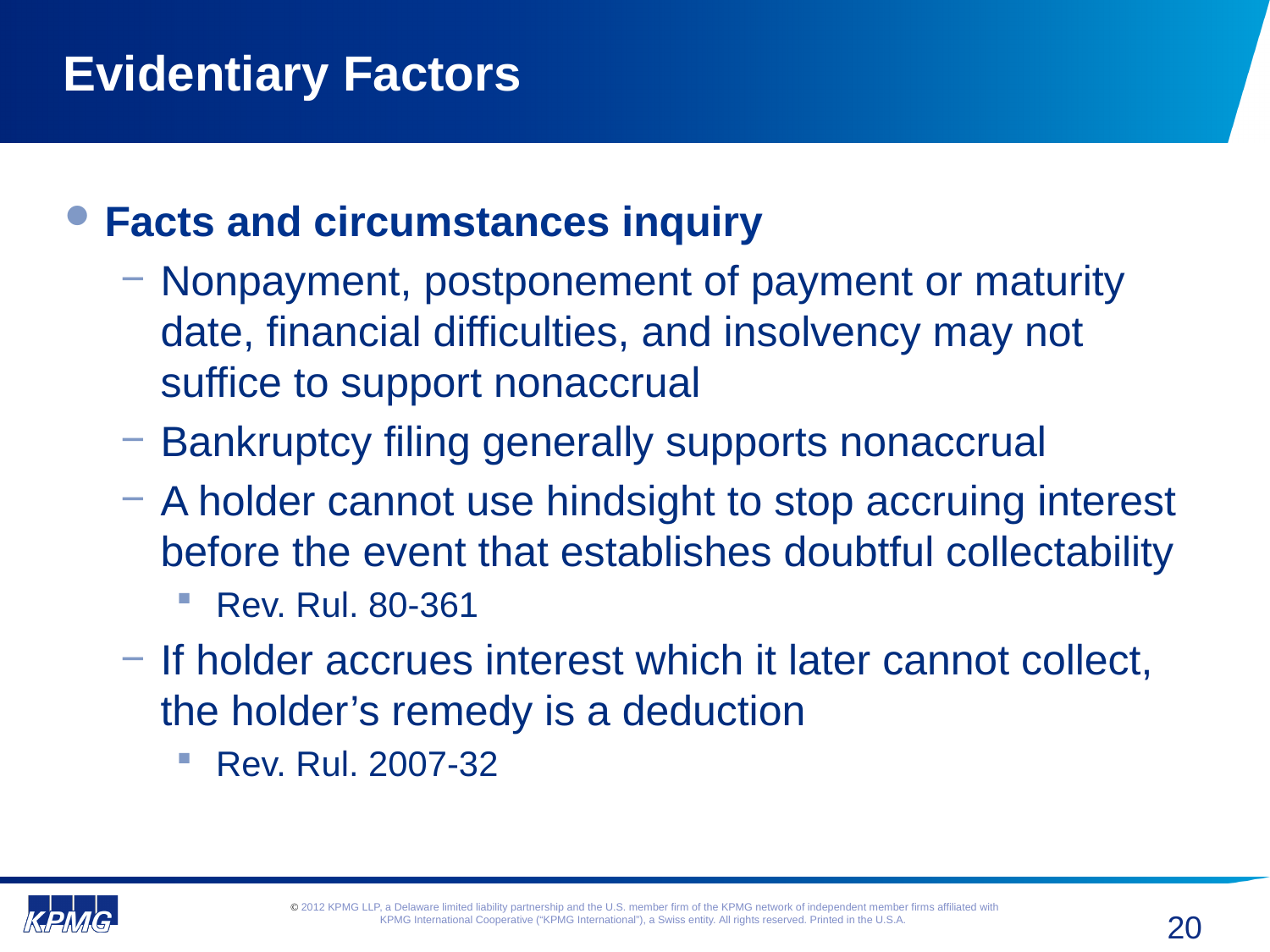

# Evidentiary Factors
Facts and circumstances inquiry
Nonpayment, postponement of payment or maturity date, financial difficulties, and insolvency may not suffice to support nonaccrual
Bankruptcy filing generally supports nonaccrual
A holder cannot use hindsight to stop accruing interest before the event that establishes doubtful collectability
Rev. Rul. 80-361
If holder accrues interest which it later cannot collect, the holder’s remedy is a deduction
Rev. Rul. 2007-32
20